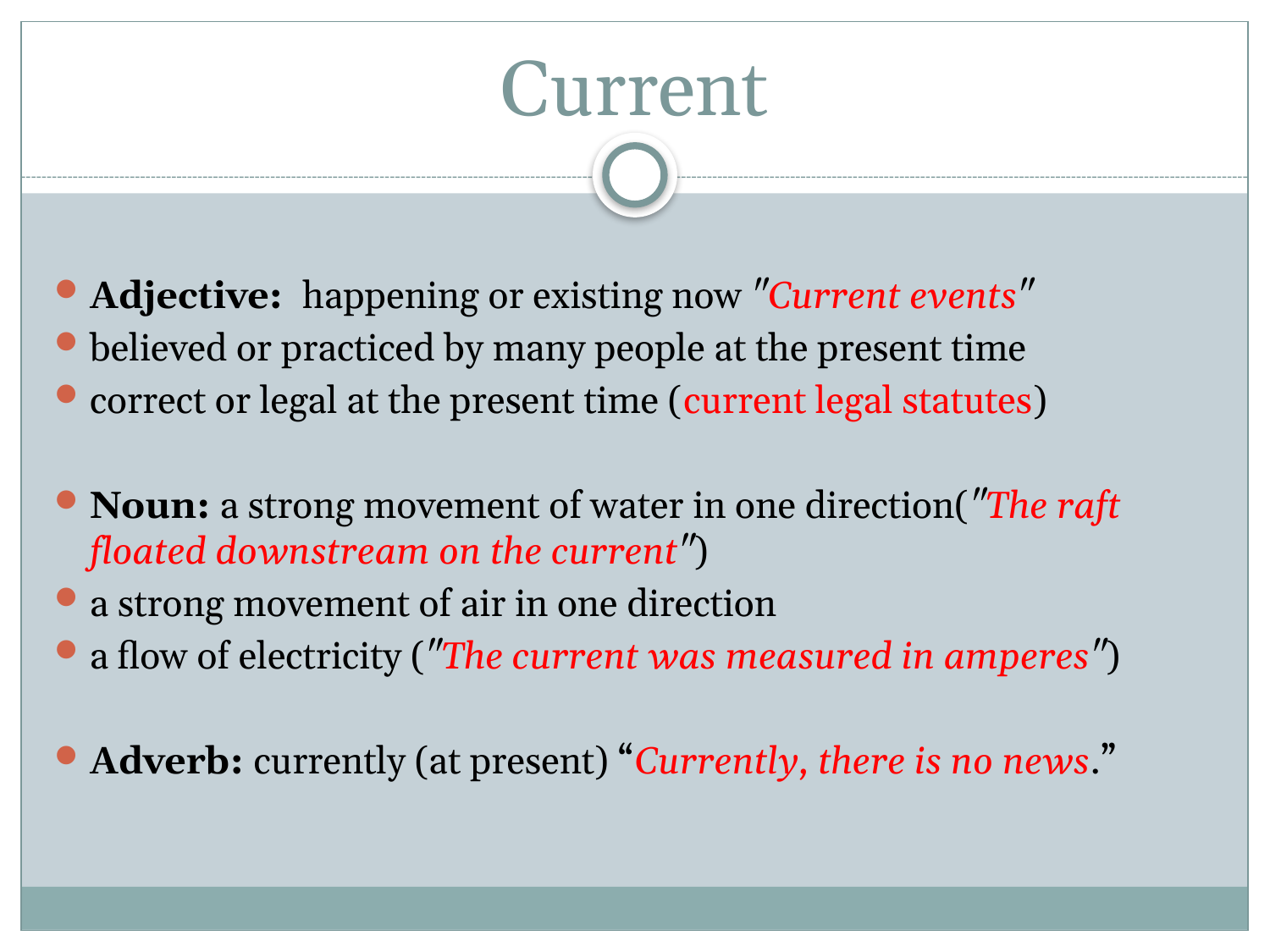

# Current

Adjective:  happening or existing now "Current events"
believed or practiced by many people at the present time
correct or legal at the present time (current legal statutes)

Noun: a strong movement of water in one direction("The raft floated downstream on the current")
a strong movement of air in one direction
a flow of electricity ("The current was measured in amperes")

Adverb: currently (at present) “Currently, there is no news.”